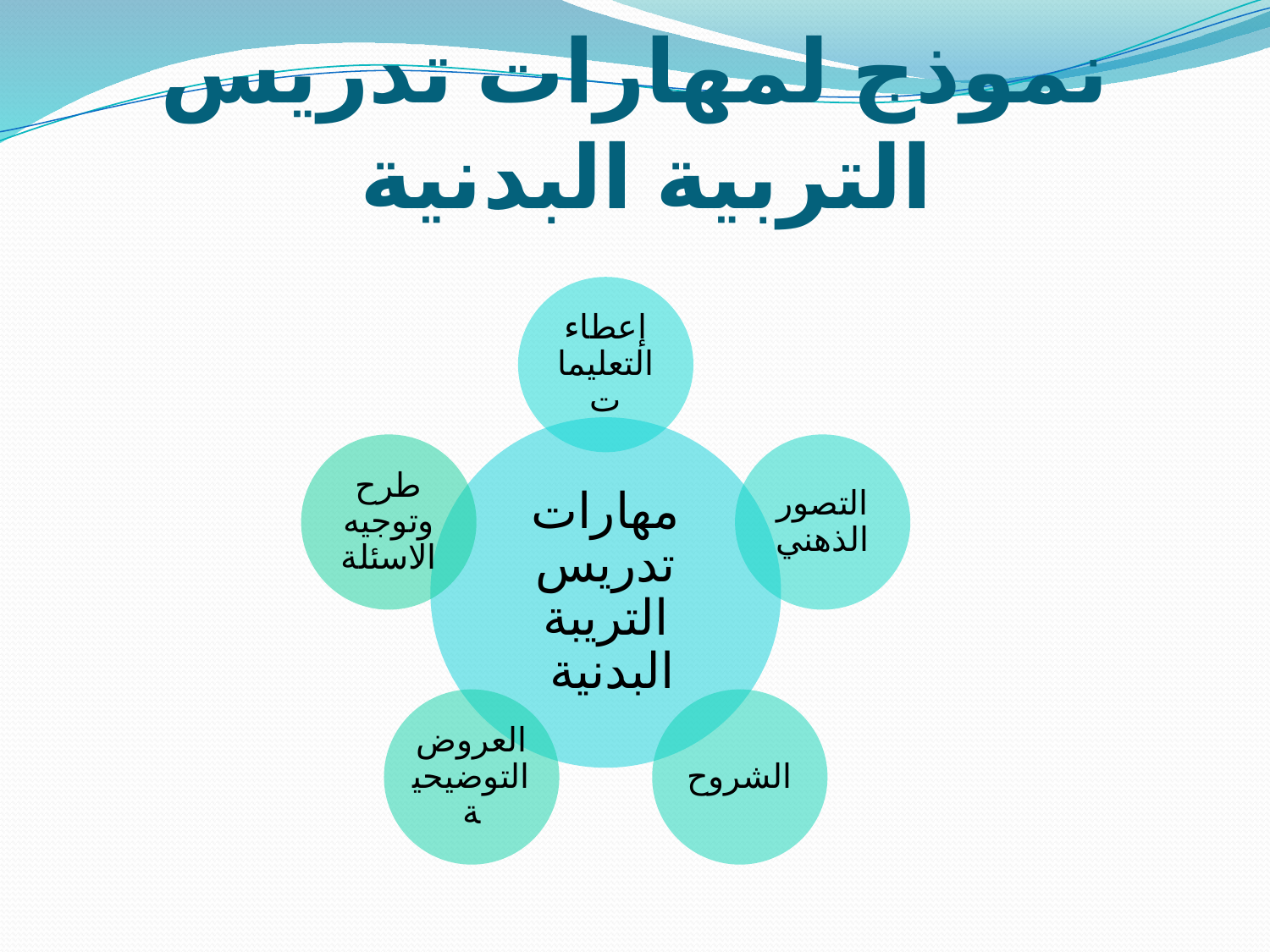

# نموذج لمهارات تدريس التربية البدنية
مهارات تدريس التريبة البدنية
إعطاء التعليمات
التصور الذهني
الشروح
العروض التوضيحية
طرح وتوجيه الاسئلة